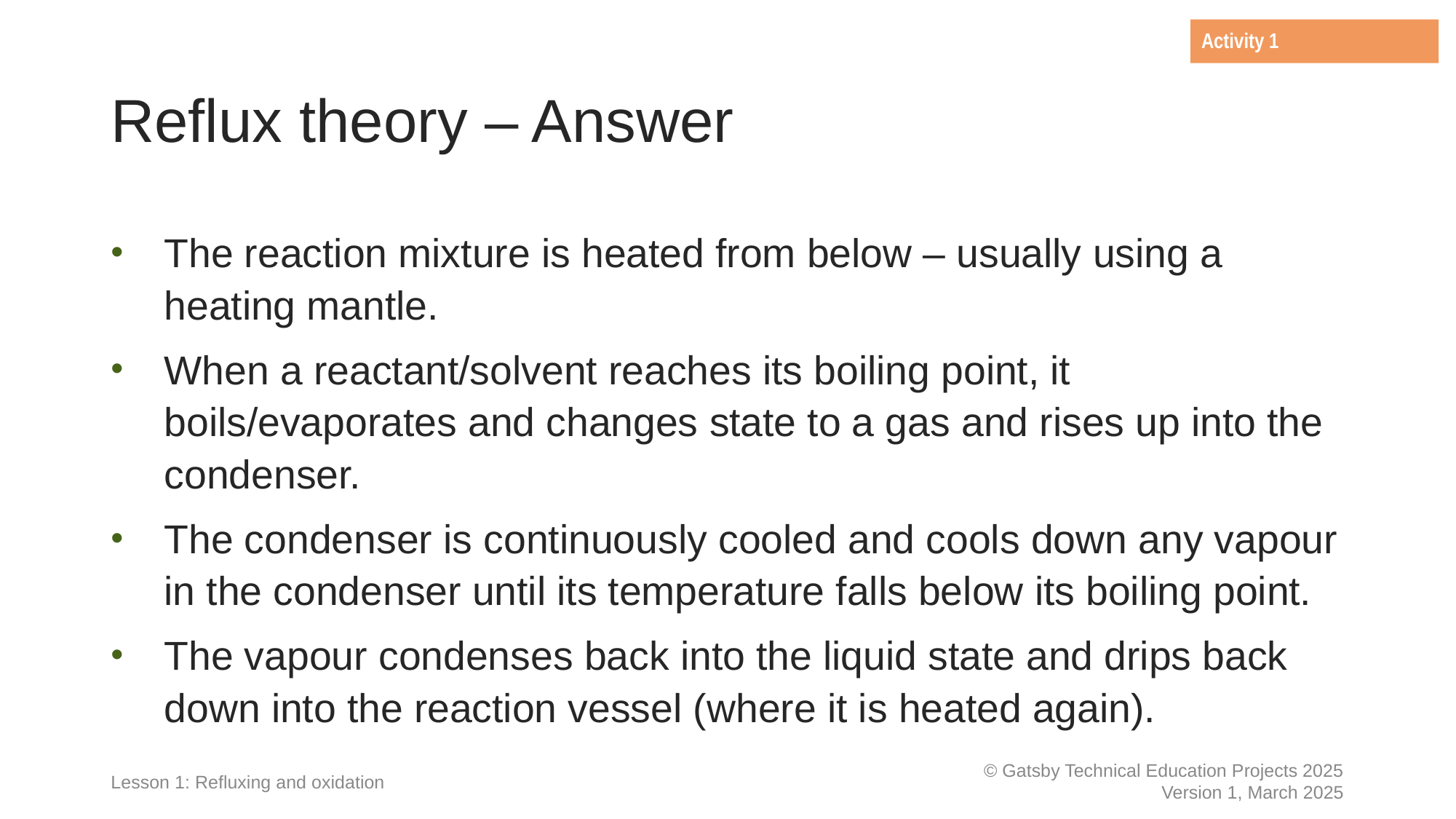

Activity 1
# Reflux theory – Answer
The reaction mixture is heated from below – usually using a heating mantle.
When a reactant/solvent reaches its boiling point, it boils/evaporates and changes state to a gas and rises up into the condenser.
The condenser is continuously cooled and cools down any vapour in the condenser until its temperature falls below its boiling point.
The vapour condenses back into the liquid state and drips back down into the reaction vessel (where it is heated again).
Lesson 1: Refluxing and oxidation